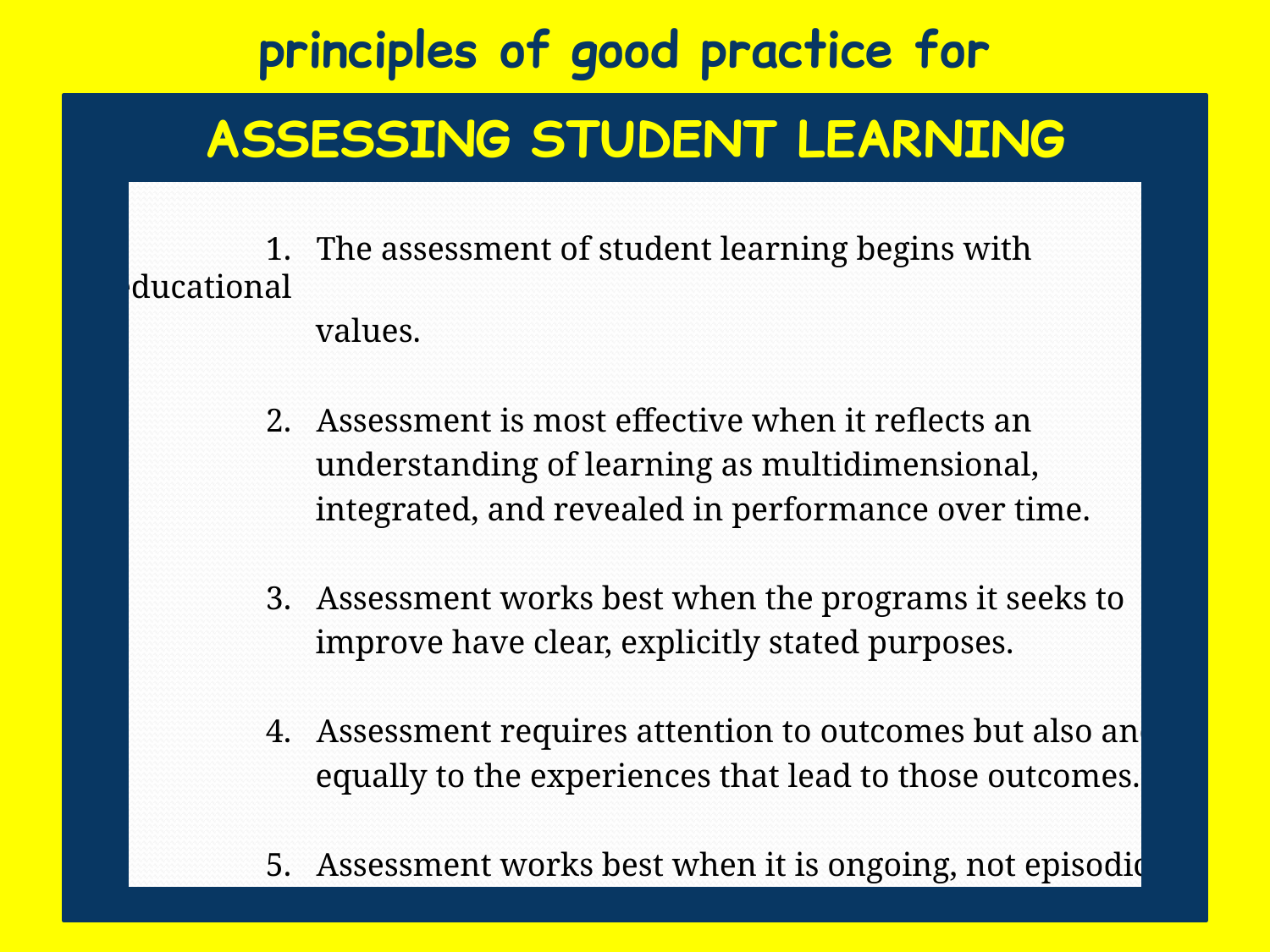

principles of good practice for

ASSESSING STUDENT LEARNING

		   1.   The assessment of student learning begins with educational
		         values.

		   2.   Assessment is most effective when it reflects an
		         understanding of learning as multidimensional,
		         integrated, and revealed in performance over time.

		   3.   Assessment works best when the programs it seeks to
		         improve have clear, explicitly stated purposes.

		   4.   Assessment requires attention to outcomes but also and
		         equally to the experiences that lead to those outcomes.

		   5.   Assessment works best when it is ongoing, not episodic.